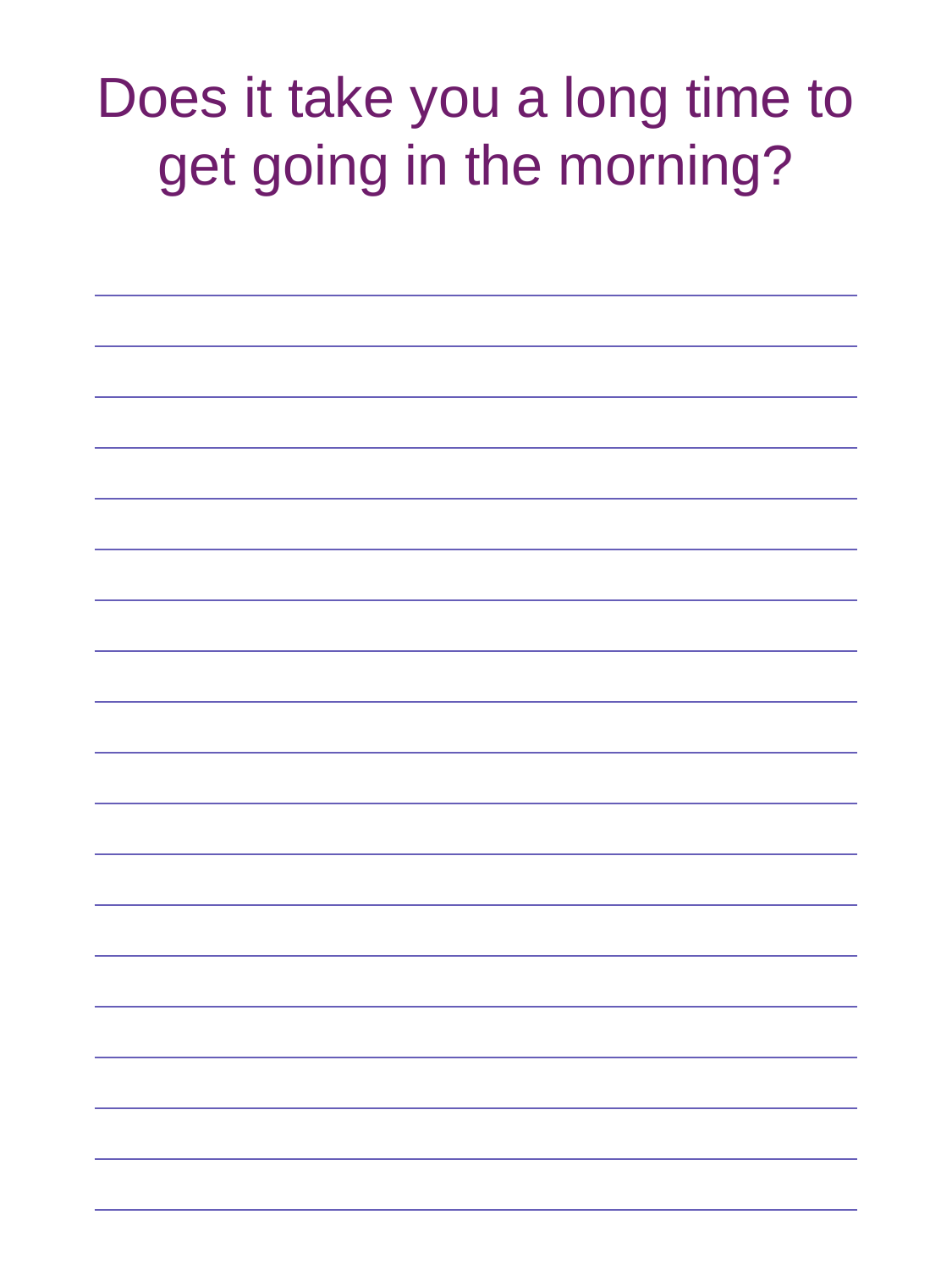

Does it take you a long time to get going in the morning?
|  |
| --- |
|  |
|  |
|  |
|  |
|  |
|  |
|  |
|  |
|  |
|  |
|  |
|  |
|  |
|  |
|  |
|  |
|  |